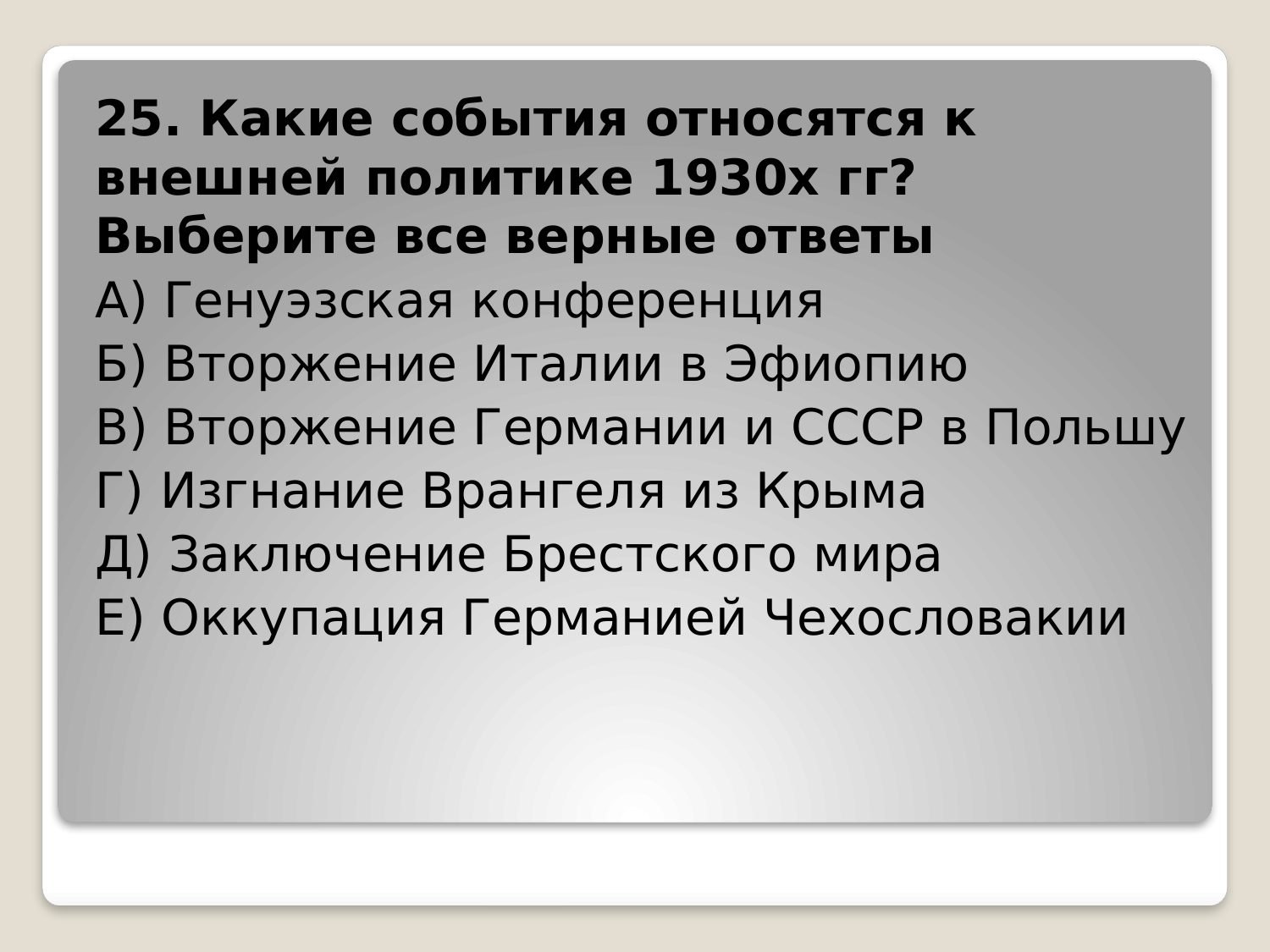

25. Какие события относятся к внешней политике 1930х гг? Выберите все верные ответы
А) Генуэзская конференция
Б) Вторжение Италии в Эфиопию
В) Вторжение Германии и СССР в Польшу
Г) Изгнание Врангеля из Крыма
Д) Заключение Брестского мира
Е) Оккупация Германией Чехословакии

#